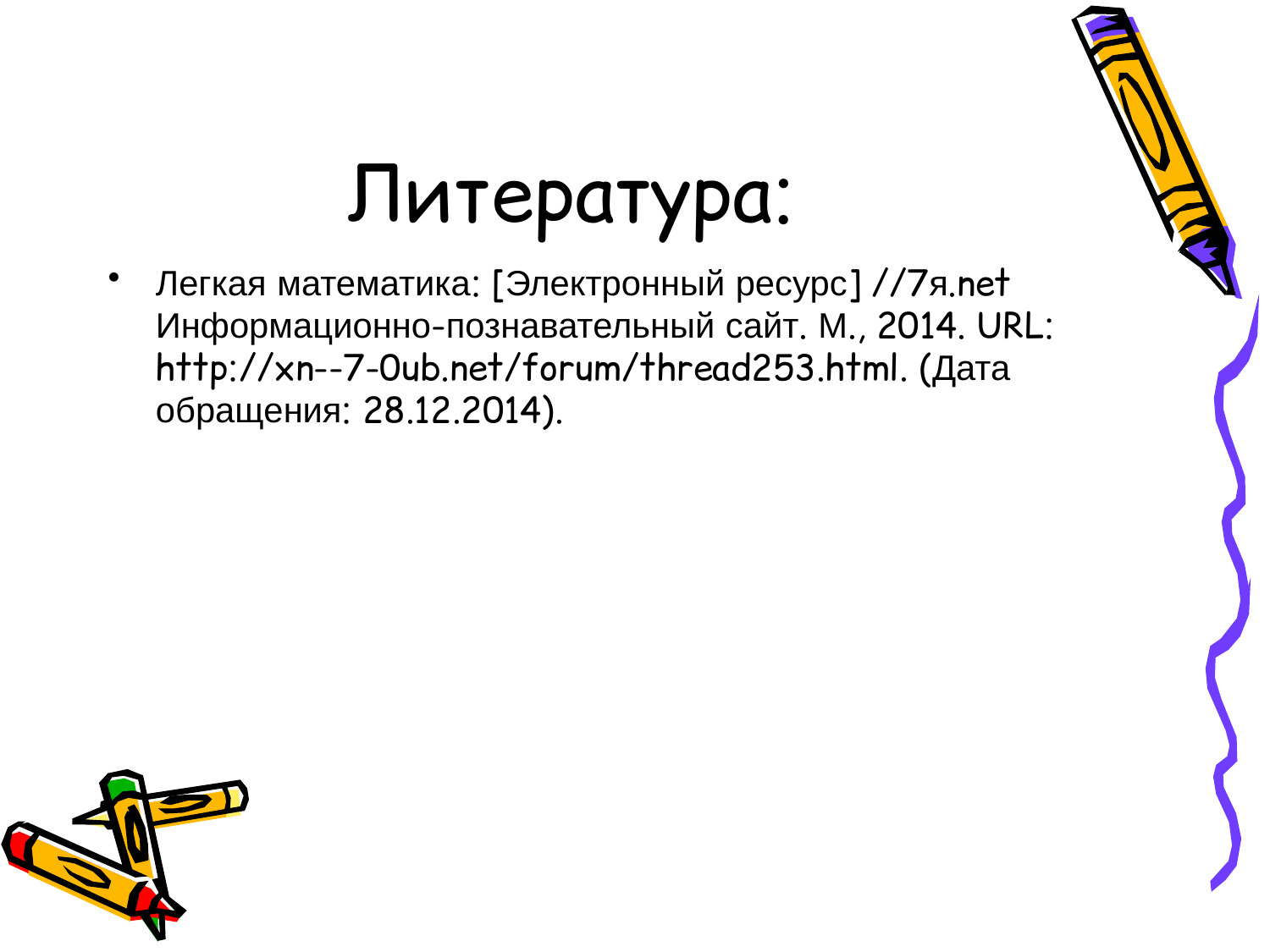

# Литература:
Легкая математика: [Электронный ресурс] //7я.net Информационно-познавательный сайт. М., 2014. URL: http://xn--7-0ub.net/forum/thread253.html. (Дата обращения: 28.12.2014).